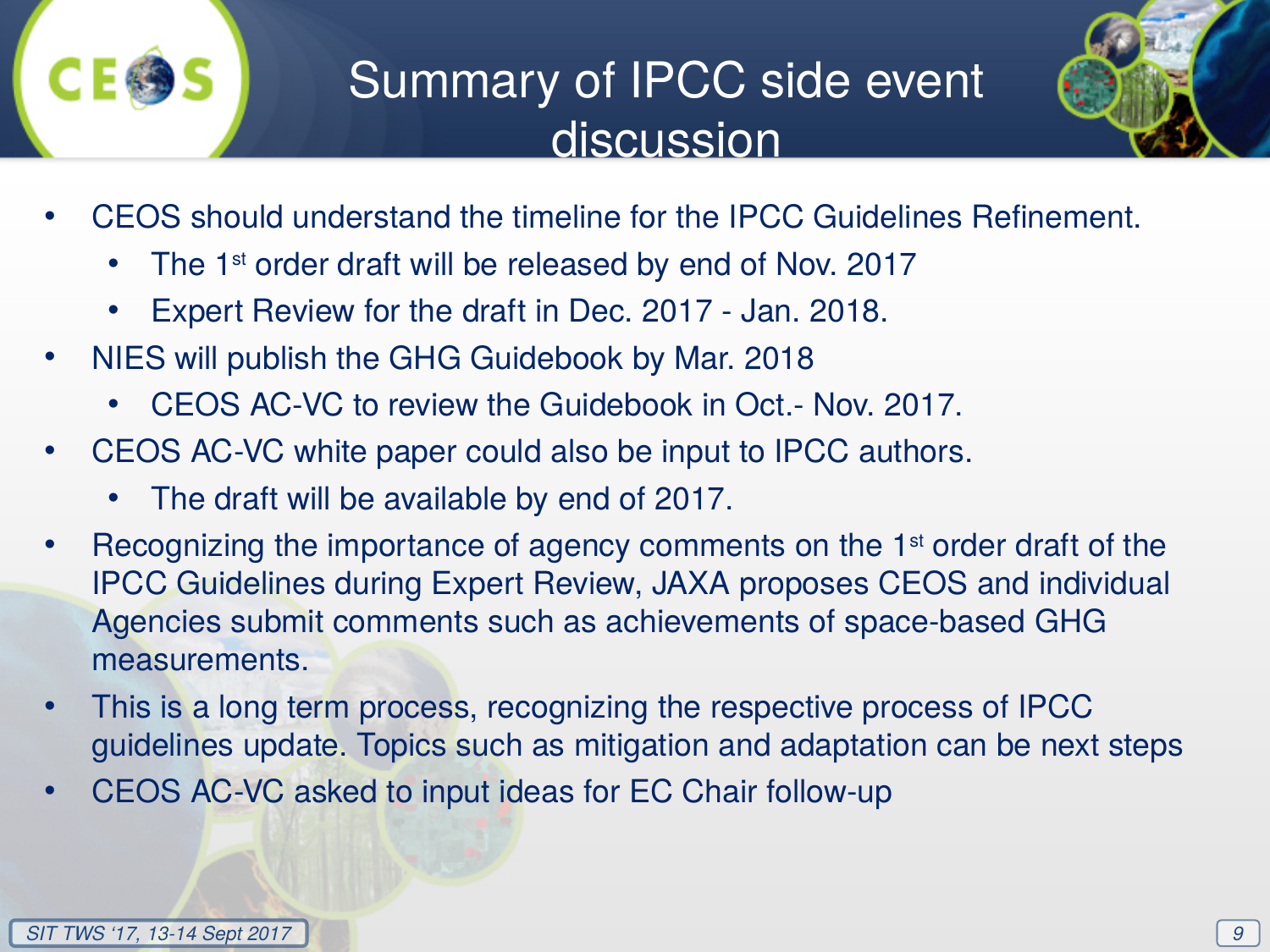

Summary of IPCC side event discussion
CEOS should understand the timeline for the IPCC Guidelines Refinement.
The 1st order draft will be released by end of Nov. 2017
Expert Review for the draft in Dec. 2017 - Jan. 2018.
NIES will publish the GHG Guidebook by Mar. 2018
CEOS AC-VC to review the Guidebook in Oct.- Nov. 2017.
CEOS AC-VC white paper could also be input to IPCC authors.
The draft will be available by end of 2017.
Recognizing the importance of agency comments on the 1st order draft of the IPCC Guidelines during Expert Review, JAXA proposes CEOS and individual Agencies submit comments such as achievements of space-based GHG measurements.
This is a long term process, recognizing the respective process of IPCC guidelines update. Topics such as mitigation and adaptation can be next steps
CEOS AC-VC asked to input ideas for EC Chair follow-up
9